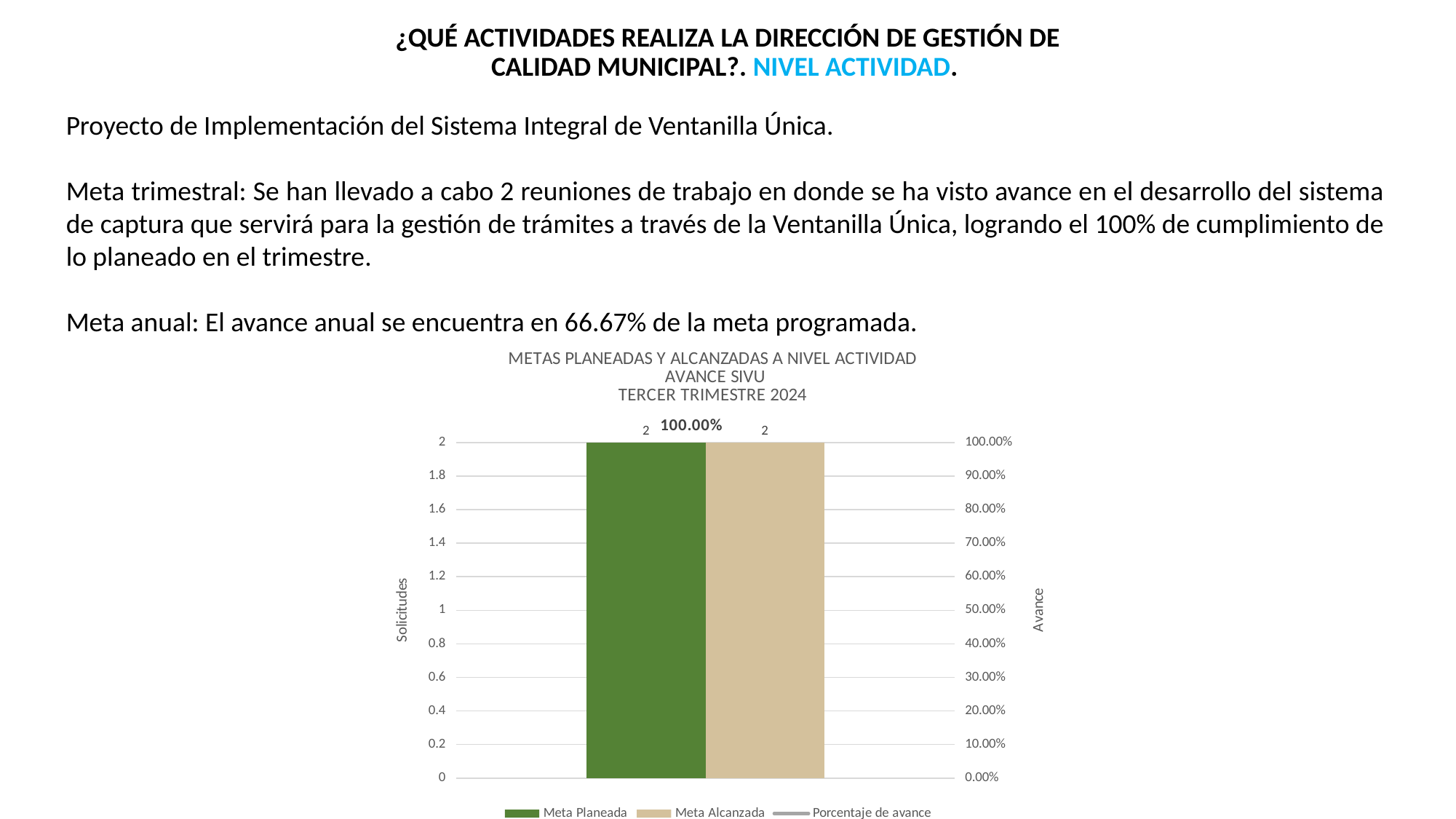

¿QUÉ ACTIVIDADES REALIZA LA DIRECCIÓN DE GESTIÓN DE CALIDAD MUNICIPAL?. NIVEL ACTIVIDAD.
Proyecto de Implementación del Sistema Integral de Ventanilla Única.

Meta trimestral: Se han llevado a cabo 2 reuniones de trabajo en donde se ha visto avance en el desarrollo del sistema de captura que servirá para la gestión de trámites a través de la Ventanilla Única, logrando el 100% de cumplimiento de lo planeado en el trimestre.

Meta anual: El avance anual se encuentra en 66.67% de la meta programada.

### Chart: METAS PLANEADAS Y ALCANZADAS A NIVEL ACTIVIDAD
AVANCE SIVU
TERCER TRIMESTRE 2024

| Category | Meta Planeada | Meta Alcanzada |  |
|---|---|---|---|
| AVANCE IMPLEMENTACIÓN DE LA API | 2.0 | 2.0 | 1.0 |